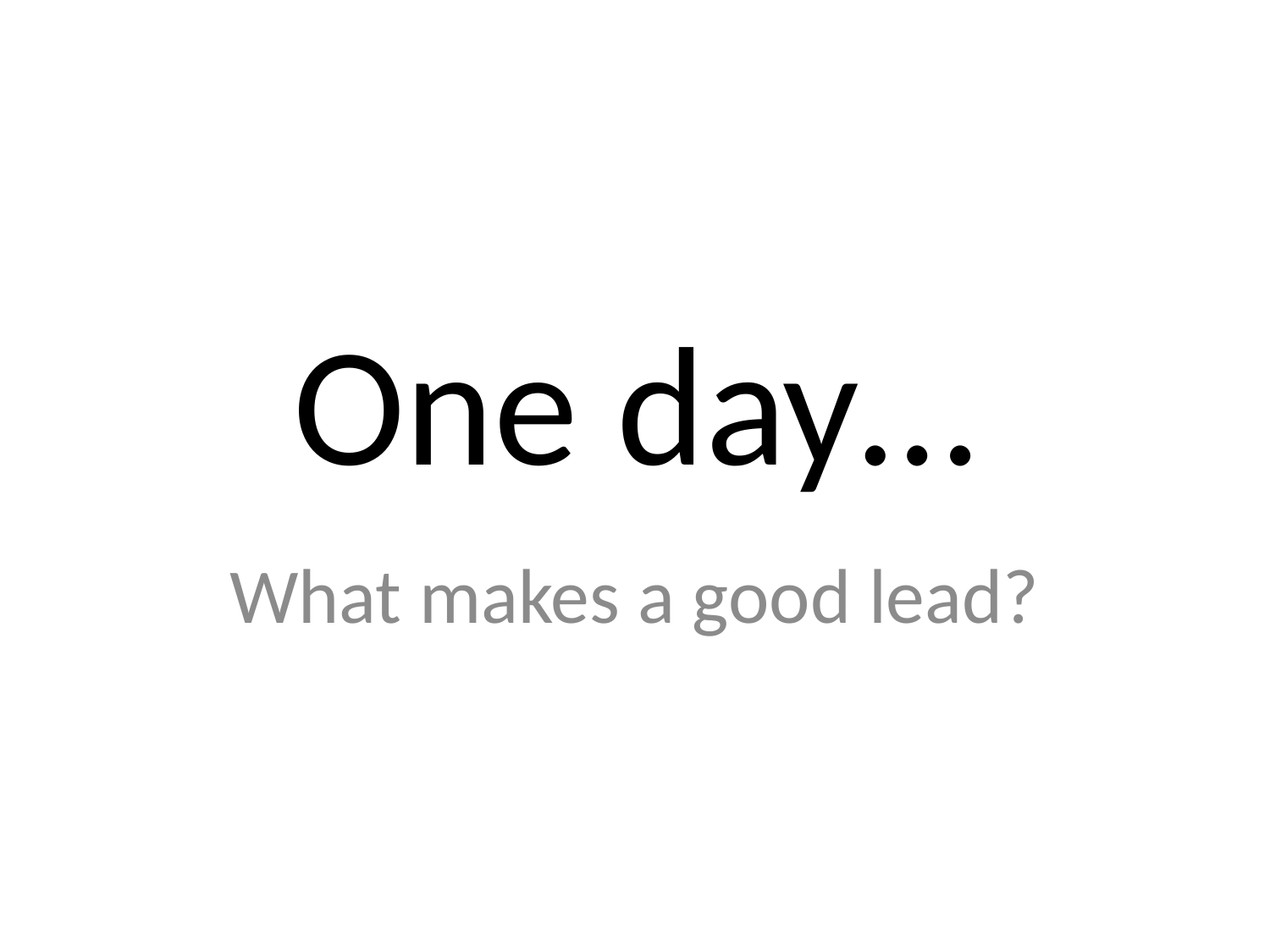

# One day…
What makes a good lead?